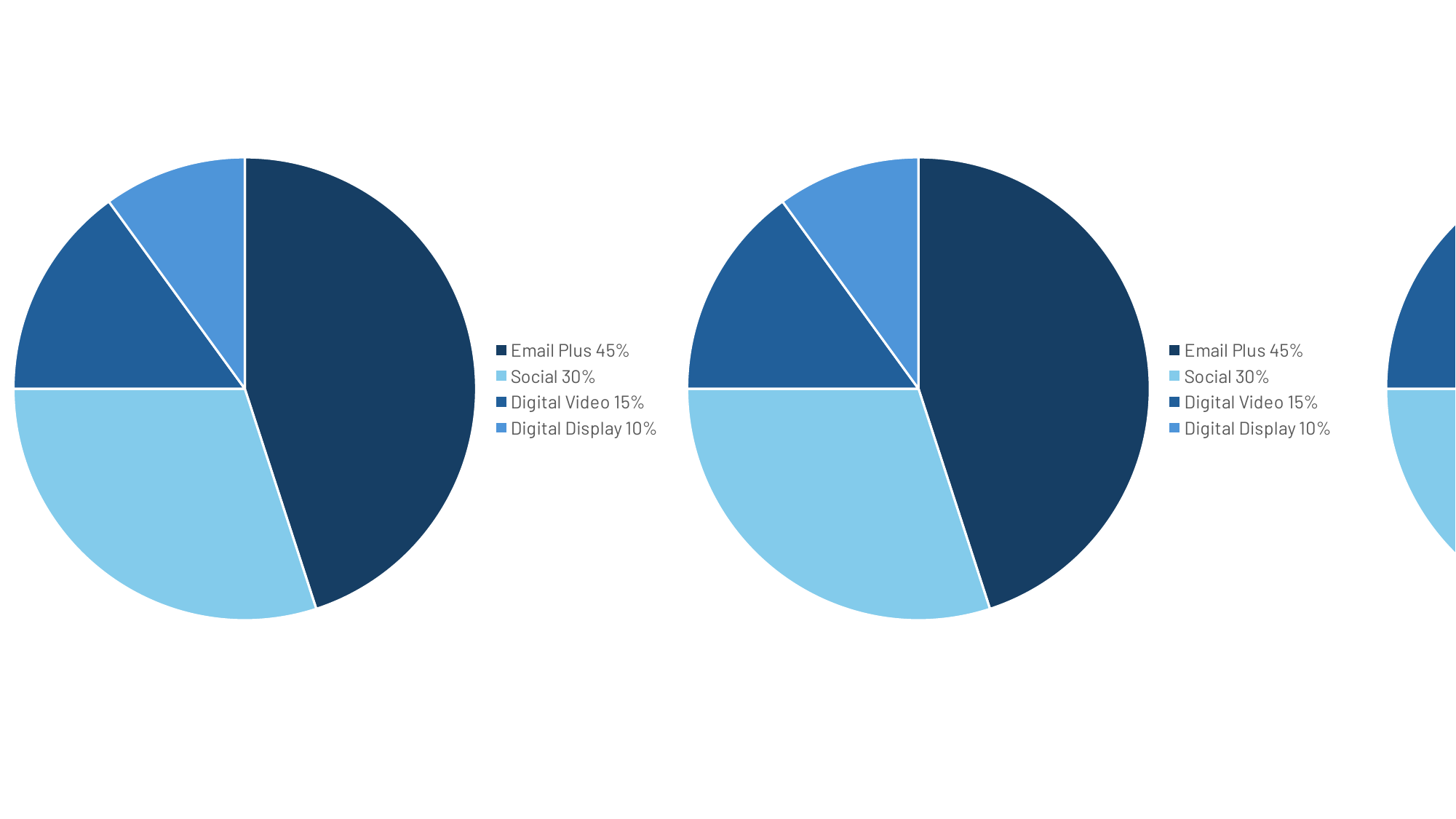

### Chart

| Category | Sales |
|---|---|
| Email Plus 45% | 45.0 |
| Social 30% | 30.0 |
| Digital Video 15% | 15.0 |
| Digital Display 10% | 10.0 |

### Chart

| Category | Sales |
|---|---|
| Email Plus 45% | 45.0 |
| Social 30% | 30.0 |
| Digital Video 15% | 15.0 |
| Digital Display 10% | 10.0 |

### Chart

| Category | Sales |
|---|---|
| Email Plus 45% | 45.0 |
| Social 30% | 30.0 |
| Digital Video 15% | 15.0 |
| Digital Display 10% | 10.0 |
#